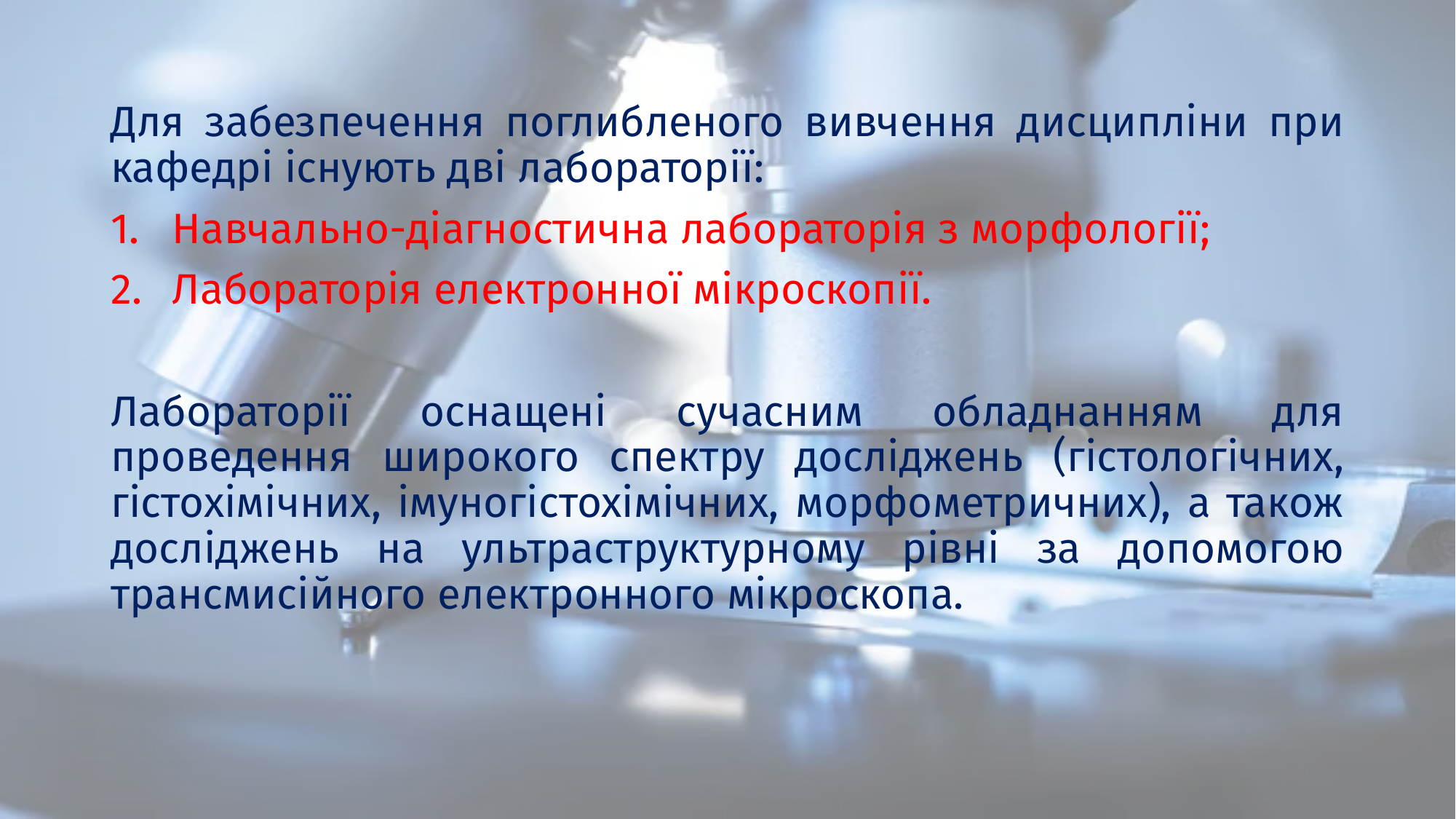

Для забезпечення поглибленого вивчення дисципліни при кафедрі існують дві лабораторії:
Навчально-діагностична лабораторія з морфології;
Лабораторія електронної мікроскопії.

Лабораторії оснащені сучасним обладнанням для проведення широкого спектру досліджень (гістологічних, гістохімічних, імуногістохімічних, морфометричних), а також досліджень на ультраструктурному рівні за допомогою трансмисійного електронного мікроскопа.